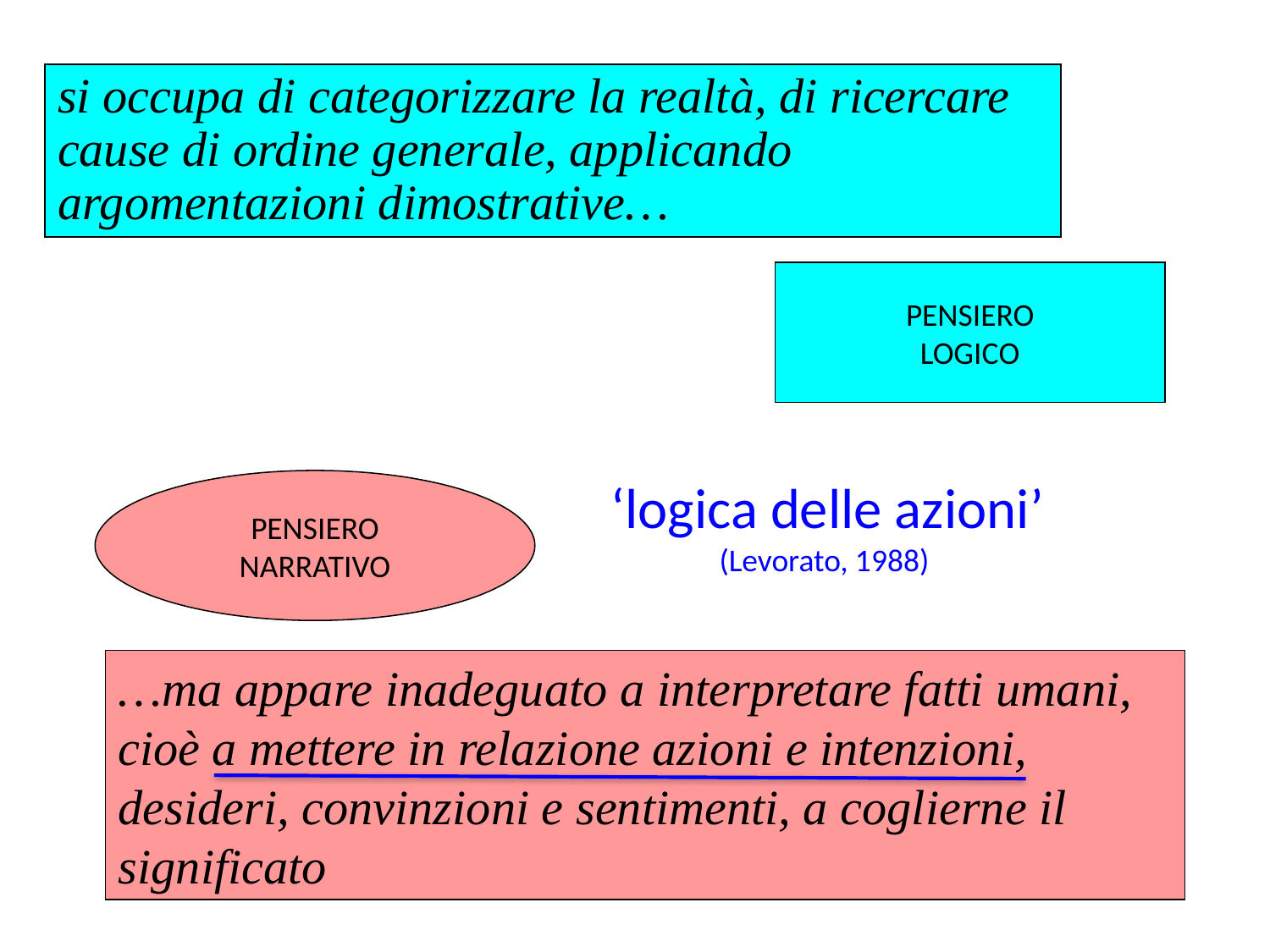

si occupa di categorizzare la realtà, di ricercare cause di ordine generale, applicando argomentazioni dimostrative…

PENSIERO
LOGICO

 ‘logica delle azioni’
(Levorato, 1988)

PENSIERO
NARRATIVO

…ma appare inadeguato a interpretare fatti umani,
cioè a mettere in relazione azioni e intenzioni, desideri, convinzioni e sentimenti, a coglierne il significato